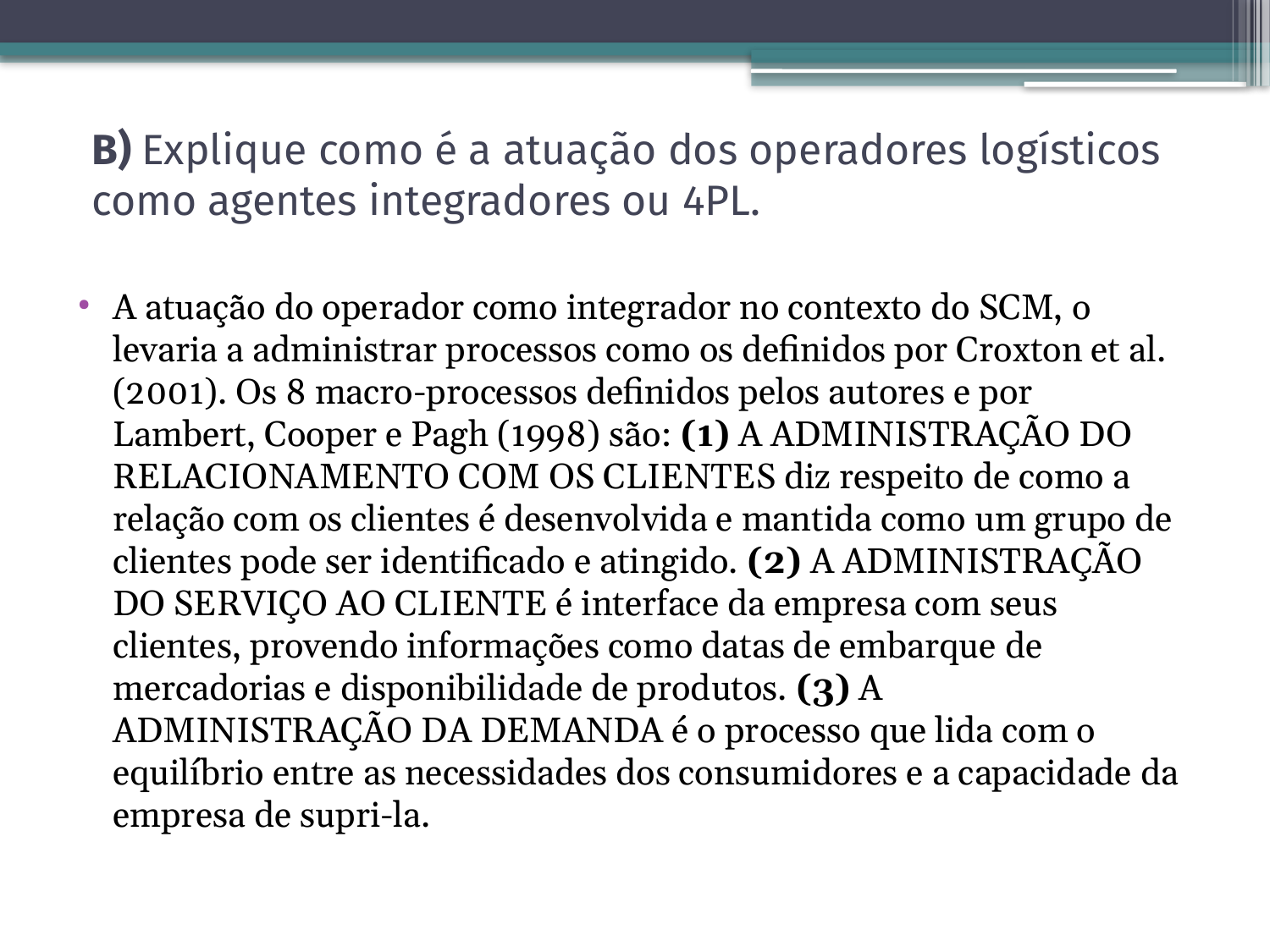

# B) Explique como é a atuação dos operadores logísticos como agentes integradores ou 4PL.
A atuação do operador como integrador no contexto do SCM, o levaria a administrar processos como os definidos por Croxton et al. (2001). Os 8 macro-processos definidos pelos autores e por Lambert, Cooper e Pagh (1998) são: (1) A ADMINISTRAÇÃO DO RELACIONAMENTO COM OS CLIENTES diz respeito de como a relação com os clientes é desenvolvida e mantida como um grupo de clientes pode ser identificado e atingido. (2) A ADMINISTRAÇÃO DO SERVIÇO AO CLIENTE é interface da empresa com seus clientes, provendo informações como datas de embarque de mercadorias e disponibilidade de produtos. (3) A ADMINISTRAÇÃO DA DEMANDA é o processo que lida com o equilíbrio entre as necessidades dos consumidores e a capacidade da empresa de supri-la.